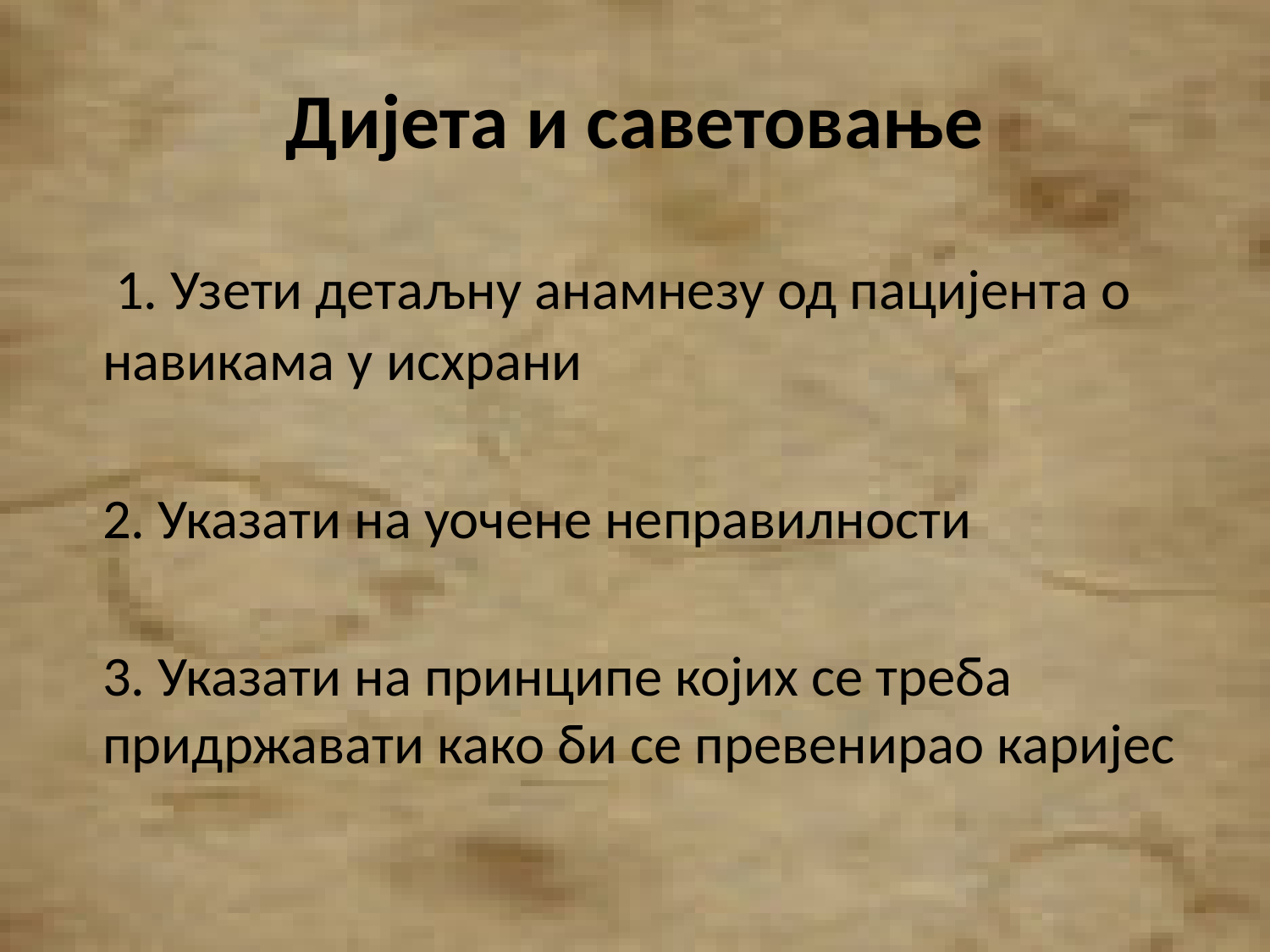

# Дијета и саветовање
	 1. Узети детаљну анамнезу од пацијента о 	навикама у исхрани

	2. Указати на уочене неправилности

	3. Указати на принципе којих се треба 	придржавати како би се превенирао каријес